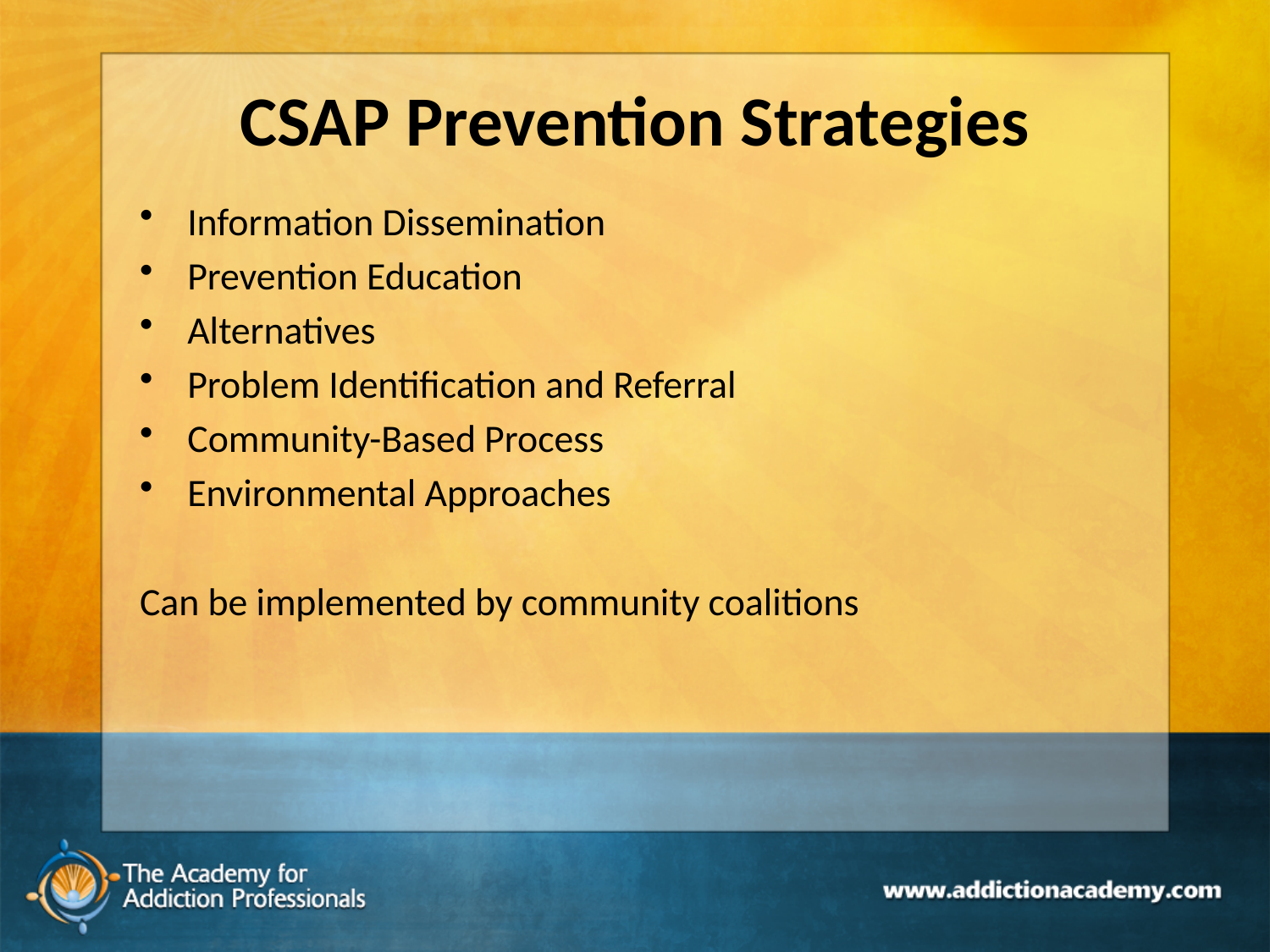

# CSAP Prevention Strategies
Information Dissemination
Prevention Education
Alternatives
Problem Identification and Referral
Community-Based Process
Environmental Approaches

Can be implemented by community coalitions